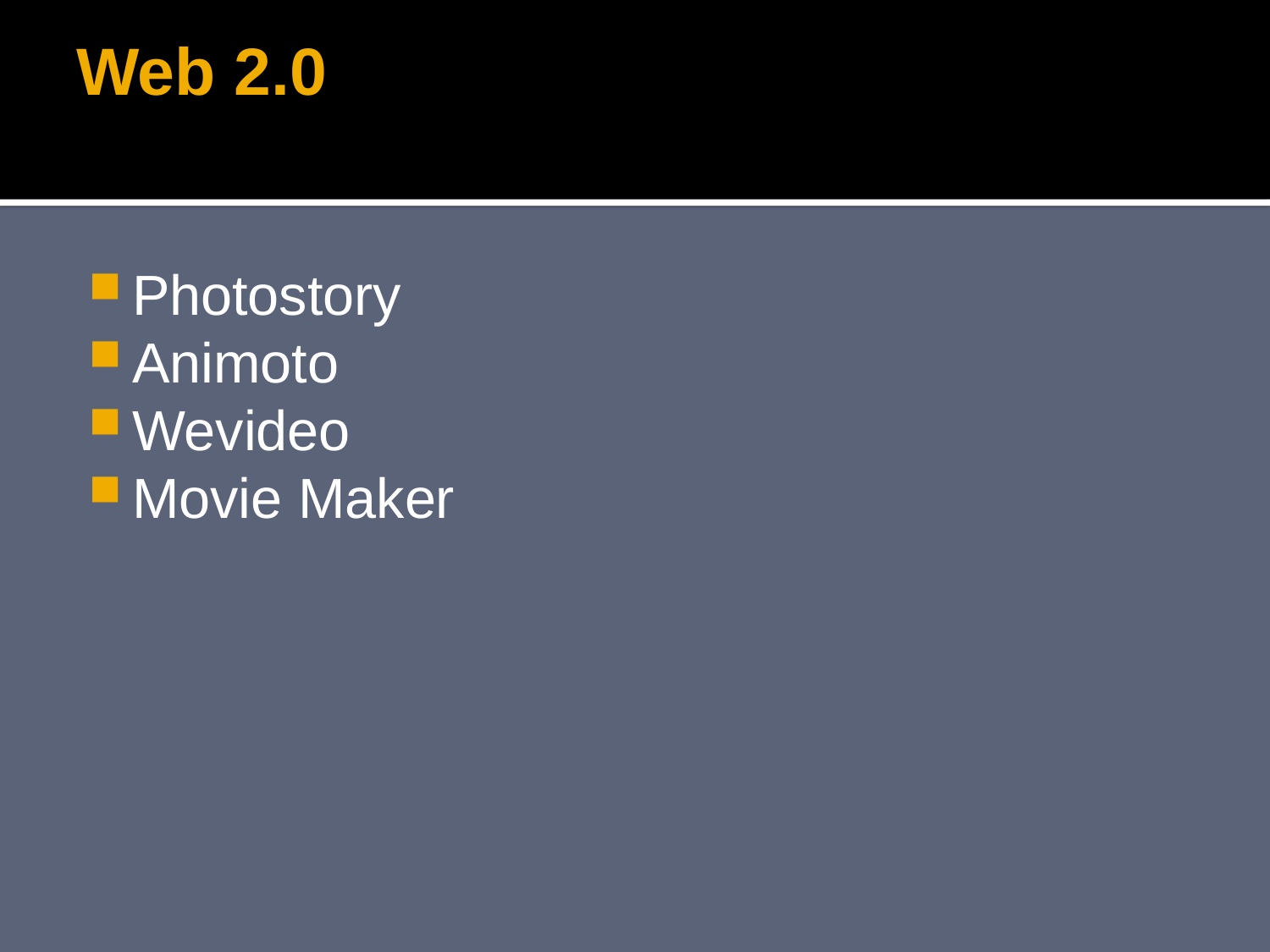

# Web 2.0
Photostory
Animoto
Wevideo
Movie Maker